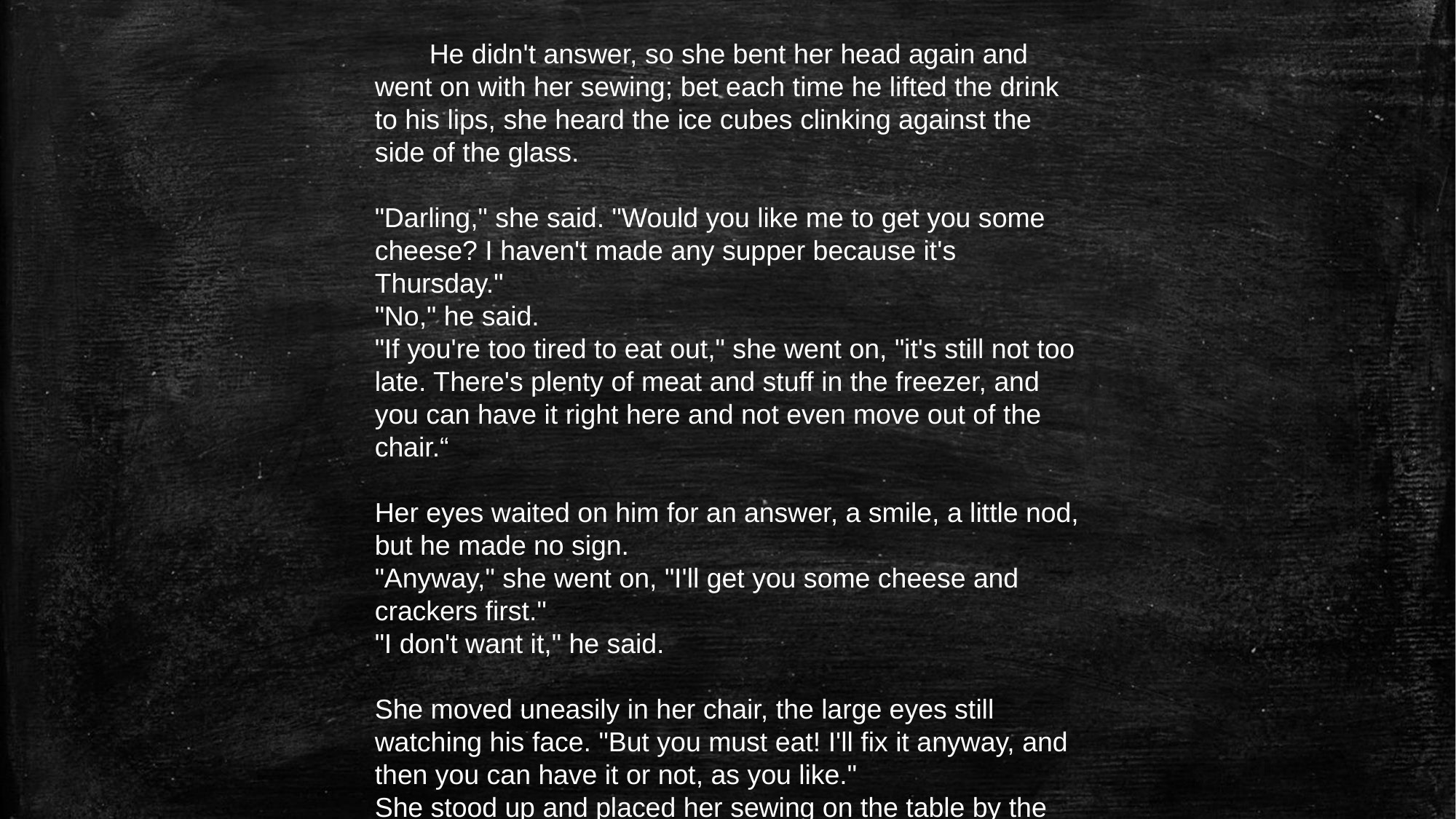

He didn't answer, so she bent her head again and went on with her sewing; bet each time he lifted the drink to his lips, she heard the ice cubes clinking against the side of the glass.
"Darling," she said. "Would you like me to get you some cheese? I haven't made any supper because it's Thursday."
"No," he said.
"If you're too tired to eat out," she went on, "it's still not too late. There's plenty of meat and stuff in the freezer, and you can have it right here and not even move out of the chair.“
Her eyes waited on him for an answer, a smile, a little nod, but he made no sign.
"Anyway," she went on, "I'll get you some cheese and crackers first."
"I don't want it," he said.
She moved uneasily in her chair, the large eyes still watching his face. "But you must eat! I'll fix it anyway, and then you can have it or not, as you like."
She stood up and placed her sewing on the table by the lamp.
"Sit down," he said. "Just for a minute, sit down."
It wasn't till then that she began to get frightened.